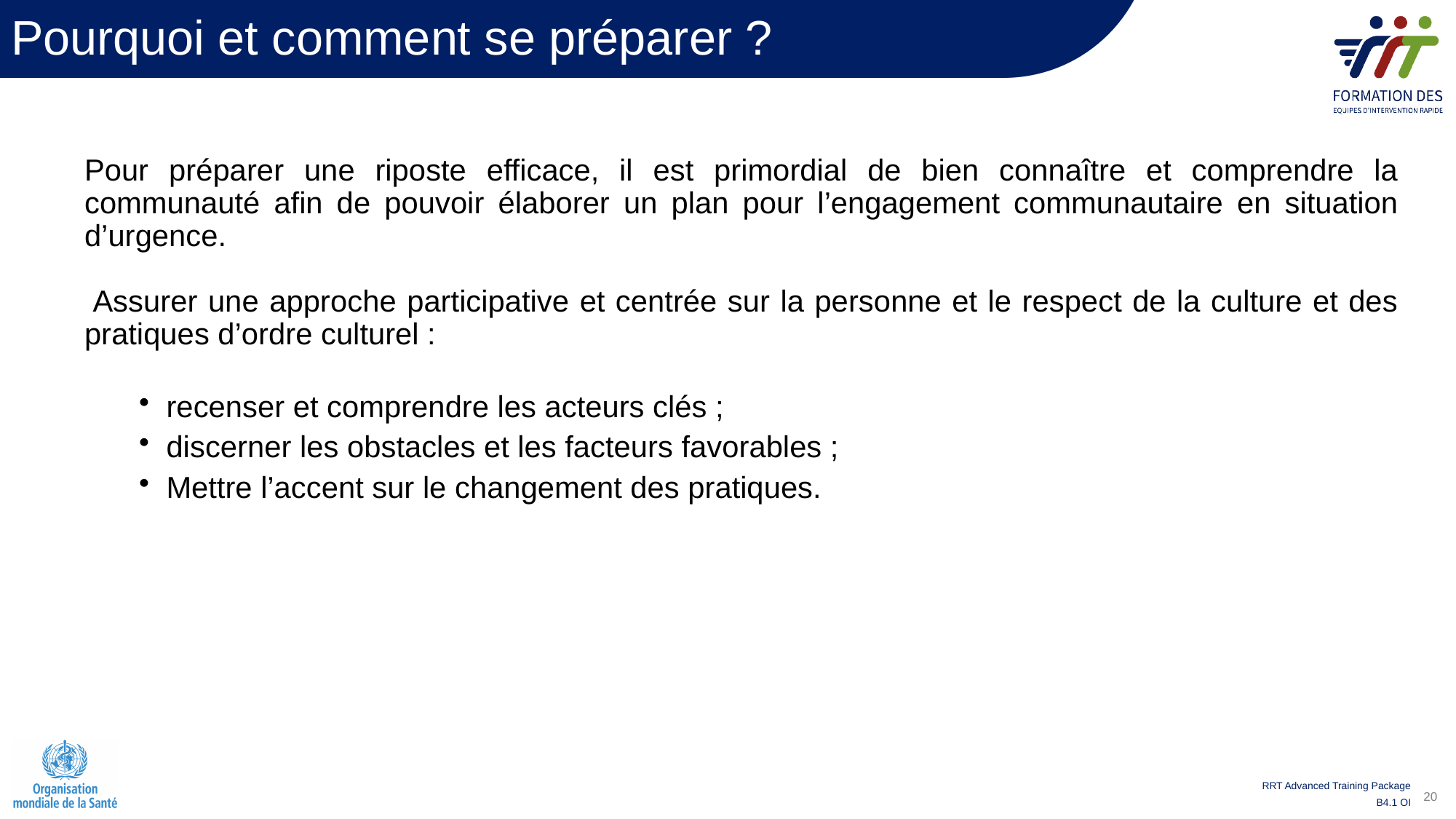

Pourquoi et comment se préparer ?
Pour préparer une riposte efficace, il est primordial de bien connaître et comprendre la communauté afin de pouvoir élaborer un plan pour l’engagement communautaire en situation d’urgence.

 Assurer une approche participative et centrée sur la personne et le respect de la culture et des pratiques d’ordre culturel :

recenser et comprendre les acteurs clés ;
discerner les obstacles et les facteurs favorables ;
Mettre l’accent sur le changement des pratiques.